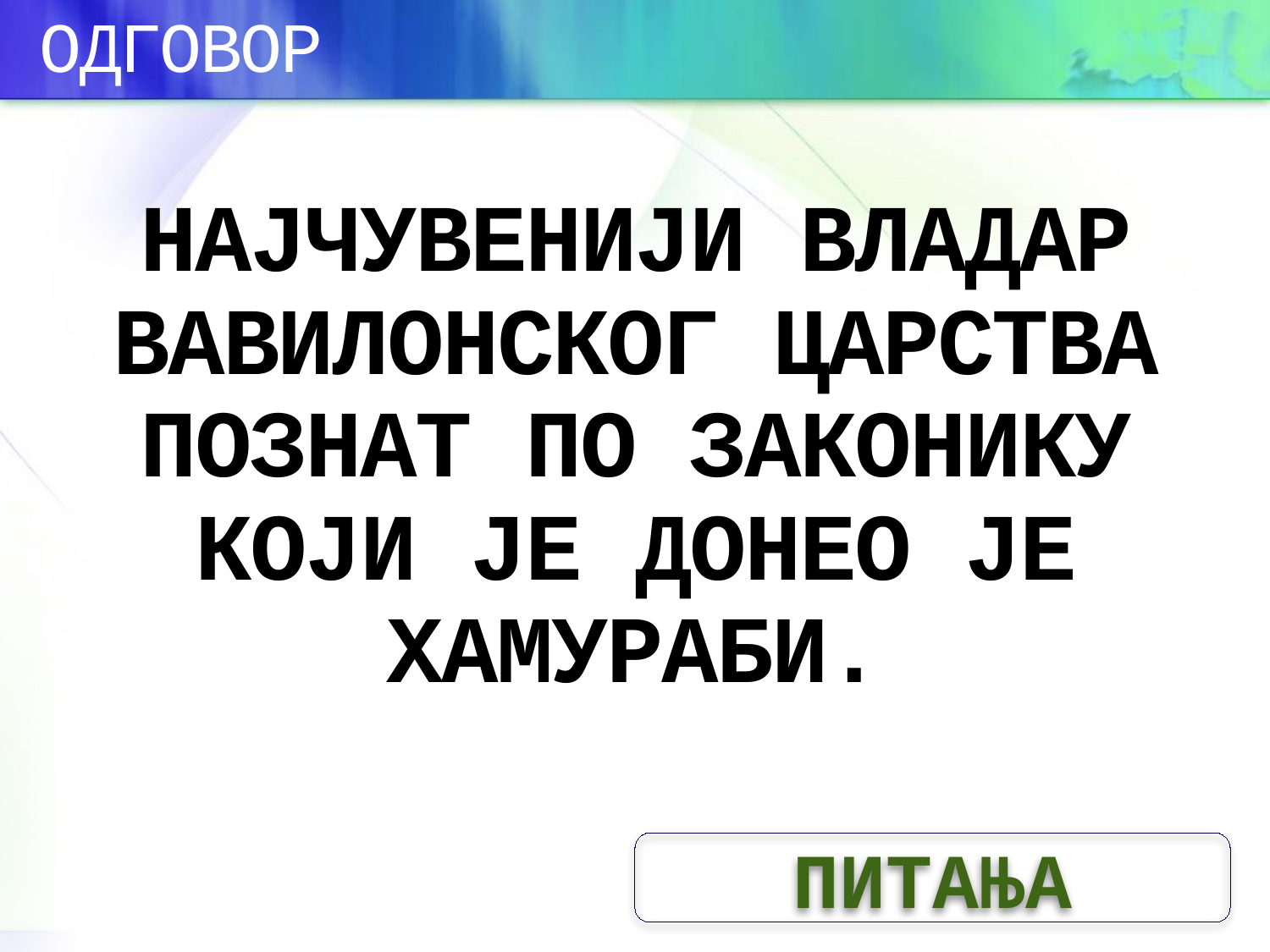

ОДГОВОР
# НАЈЧУВЕНИЈИ ВЛАДАР ВАВИЛОНСКОГ ЦАРСТВА ПОЗНАТ ПО ЗАКОНИКУ КОЈИ ЈЕ ДОНЕО ЈЕ ХАМУРАБИ.
ПИТАЊА